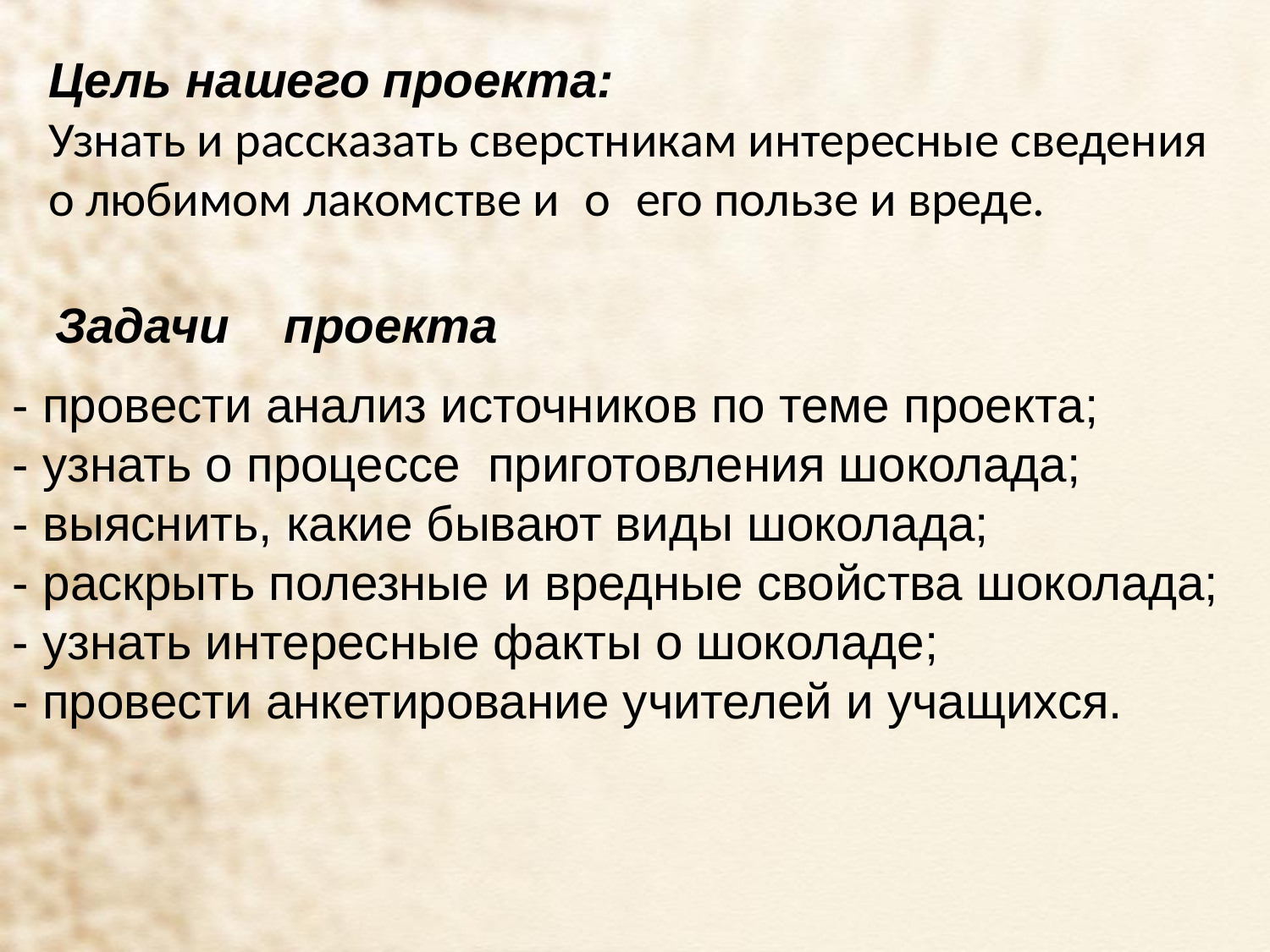

Цель нашего проекта:
Узнать и рассказать сверстникам интересные сведения
о любимом лакомстве и  о  его пользе и вреде.

Задачи    проекта
- провести анализ источников по теме проекта;
- узнать о процессе  приготовления шоколада;
- выяснить, какие бывают виды шоколада;
- раскрыть полезные и вредные свойства шоколада;
- узнать интересные факты о шоколаде;
- провести анкетирование учителей и учащихся.